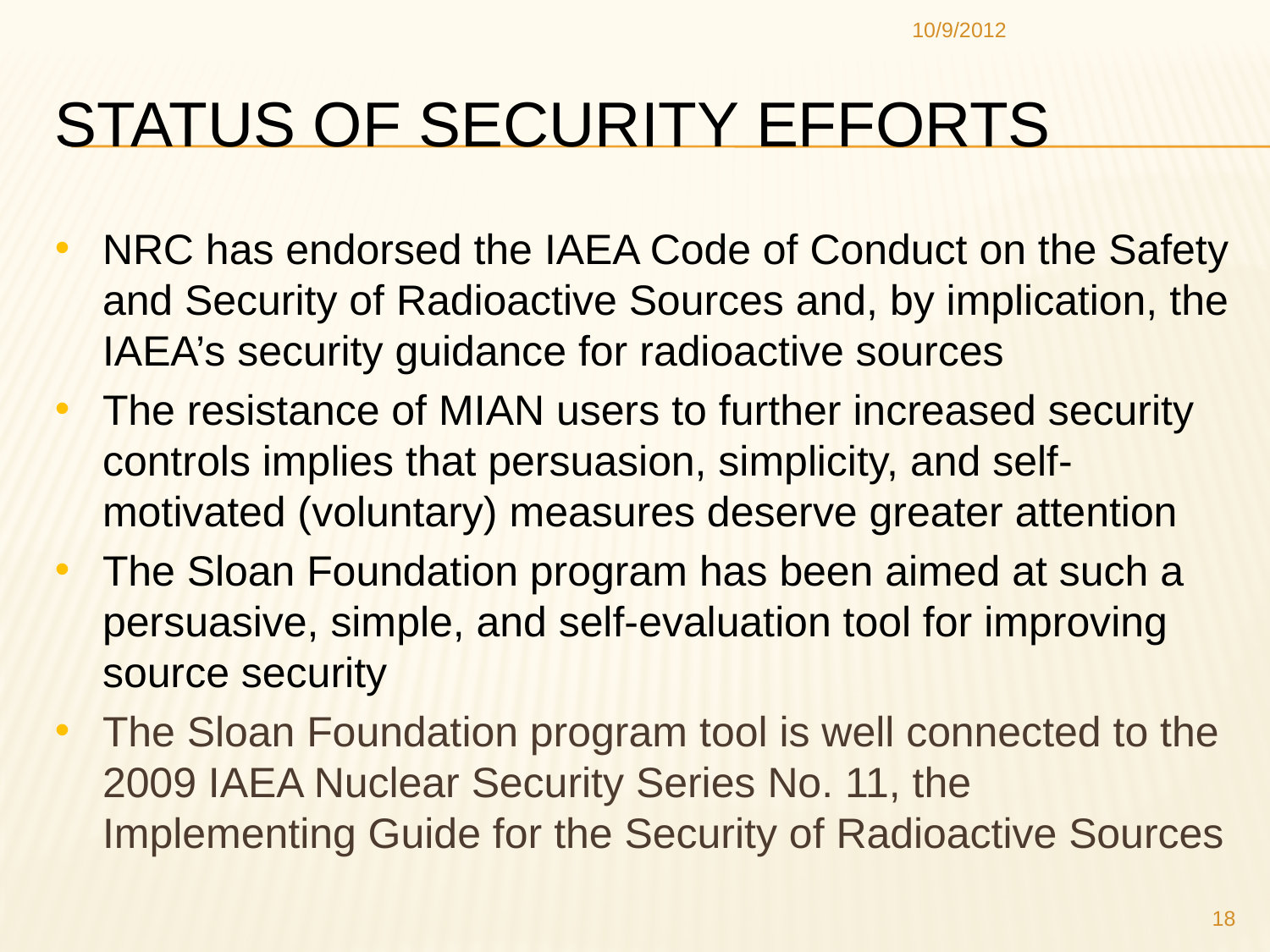

10/9/2012
# STATUS OF SECURITY EFFORTS
NRC has endorsed the IAEA Code of Conduct on the Safety and Security of Radioactive Sources and, by implication, the IAEA’s security guidance for radioactive sources
The resistance of MIAN users to further increased security controls implies that persuasion, simplicity, and self-motivated (voluntary) measures deserve greater attention
The Sloan Foundation program has been aimed at such a persuasive, simple, and self-evaluation tool for improving source security
The Sloan Foundation program tool is well connected to the 2009 IAEA Nuclear Security Series No. 11, the Implementing Guide for the Security of Radioactive Sources
18